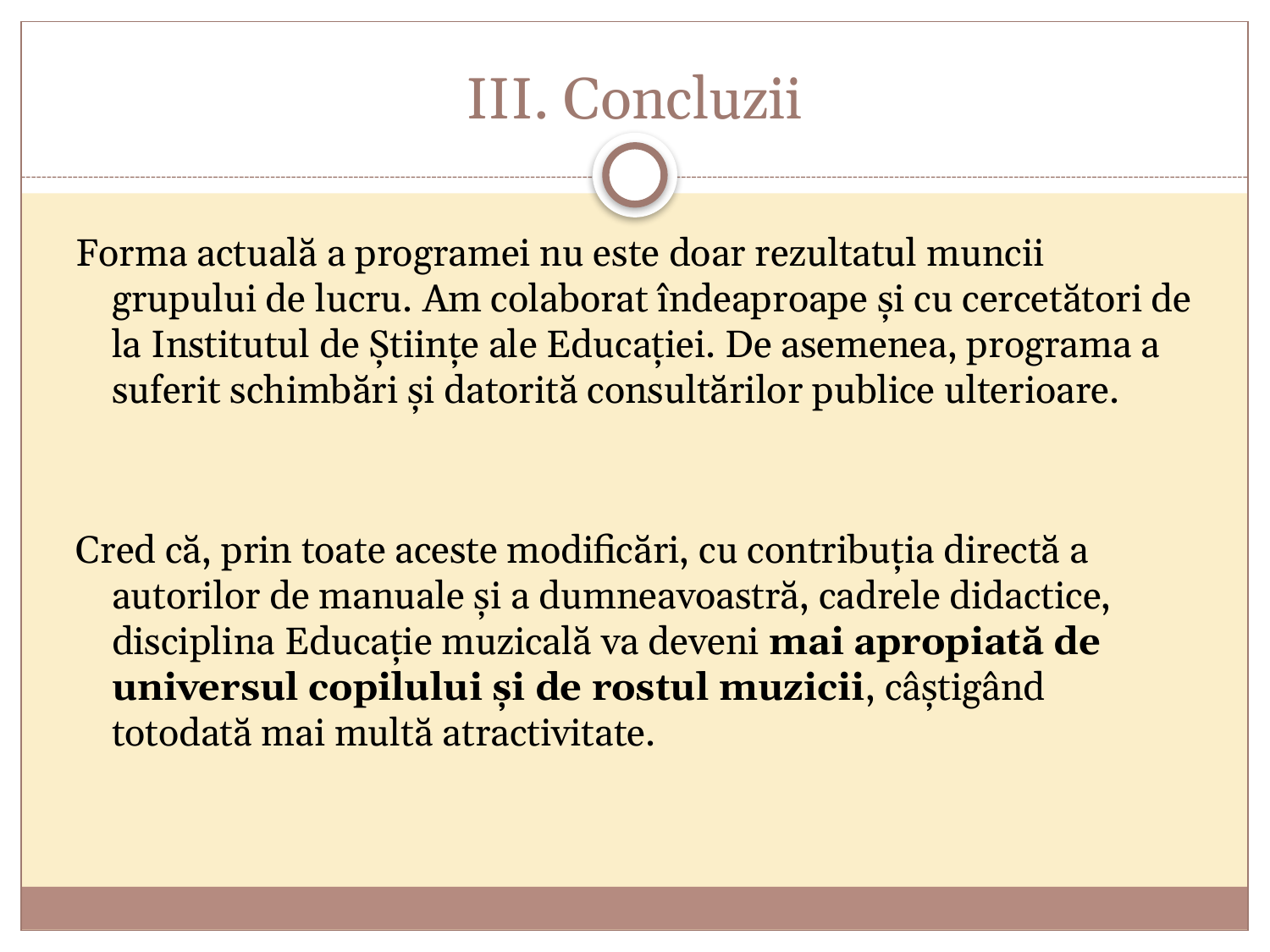

# III. Concluzii
Forma actuală a programei nu este doar rezultatul muncii grupului de lucru. Am colaborat îndeaproape și cu cercetători de la Institutul de Științe ale Educației. De asemenea, programa a suferit schimbări și datorită consultărilor publice ulterioare.

Cred că, prin toate aceste modificări, cu contribuția directă a autorilor de manuale și a dumneavoastră, cadrele didactice, disciplina Educație muzicală va deveni mai apropiată de universul copilului și de rostul muzicii, câștigând totodată mai multă atractivitate.